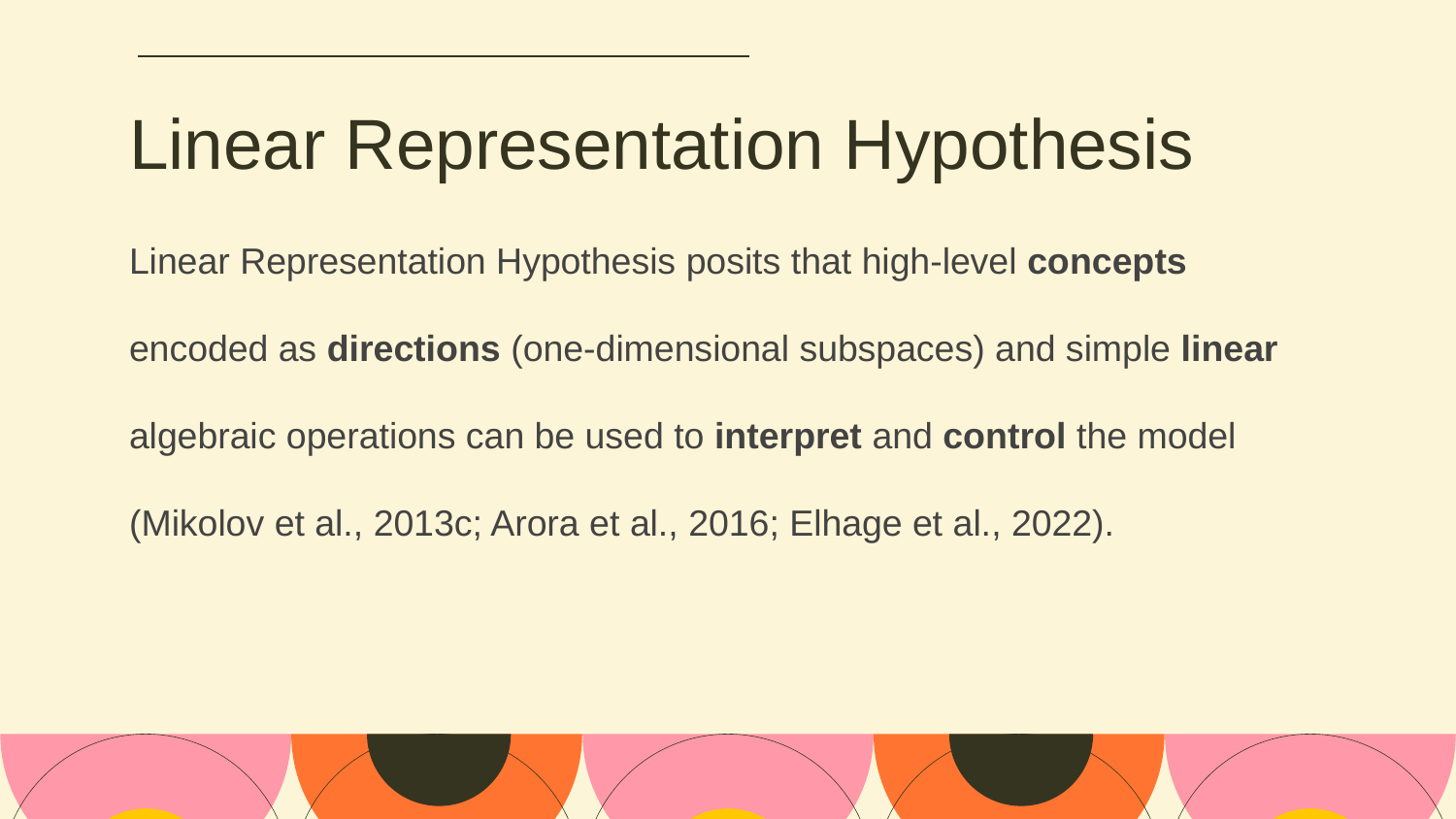

# Linear Representation Hypothesis
Linear Representation Hypothesis posits that high-level concepts encoded as directions (one-dimensional subspaces) and simple linear algebraic operations can be used to interpret and control the model (Mikolov et al., 2013c; Arora et al., 2016; Elhage et al., 2022).